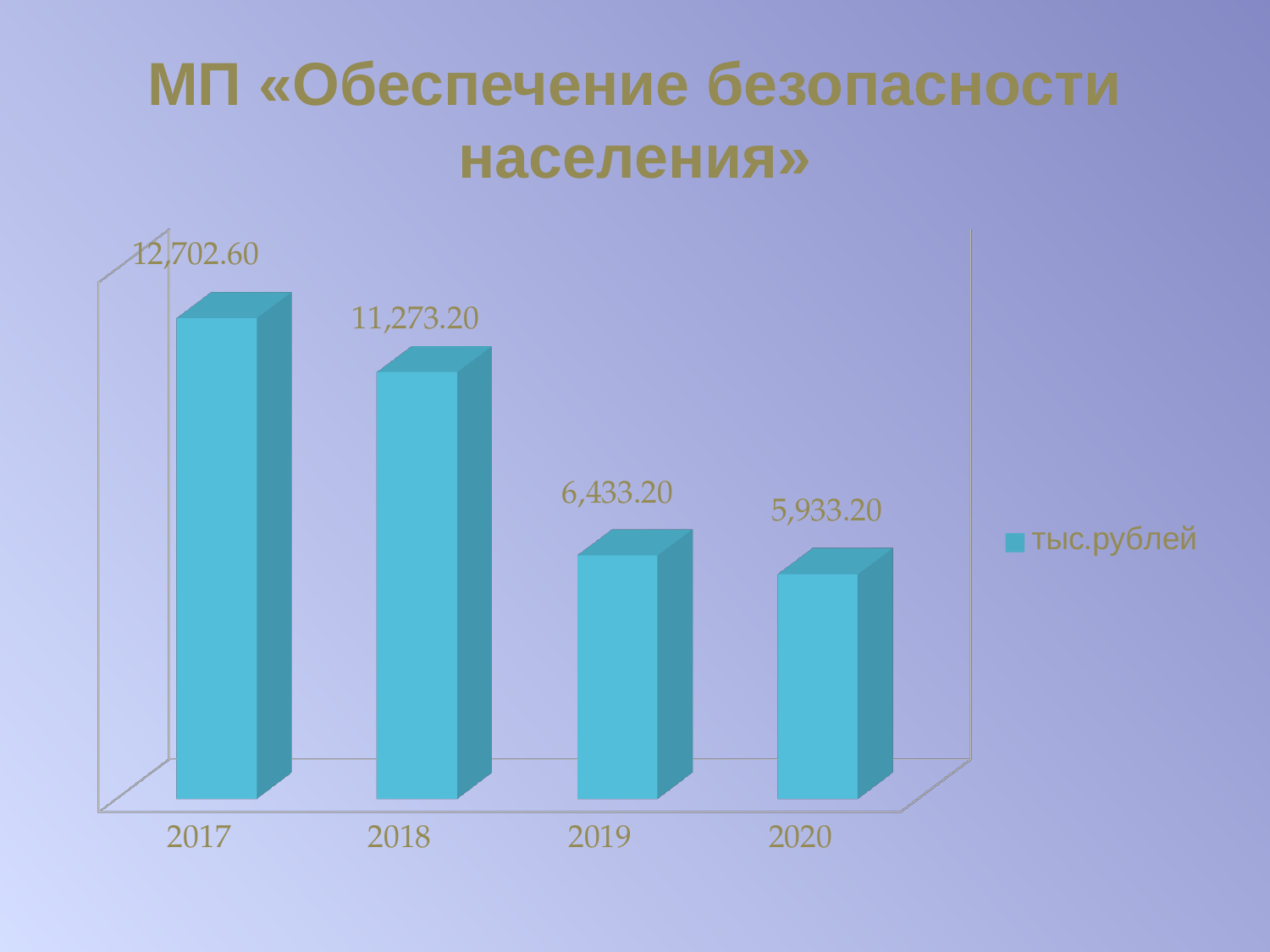

# МП «Обеспечение безопасности населения»

[unsupported chart]